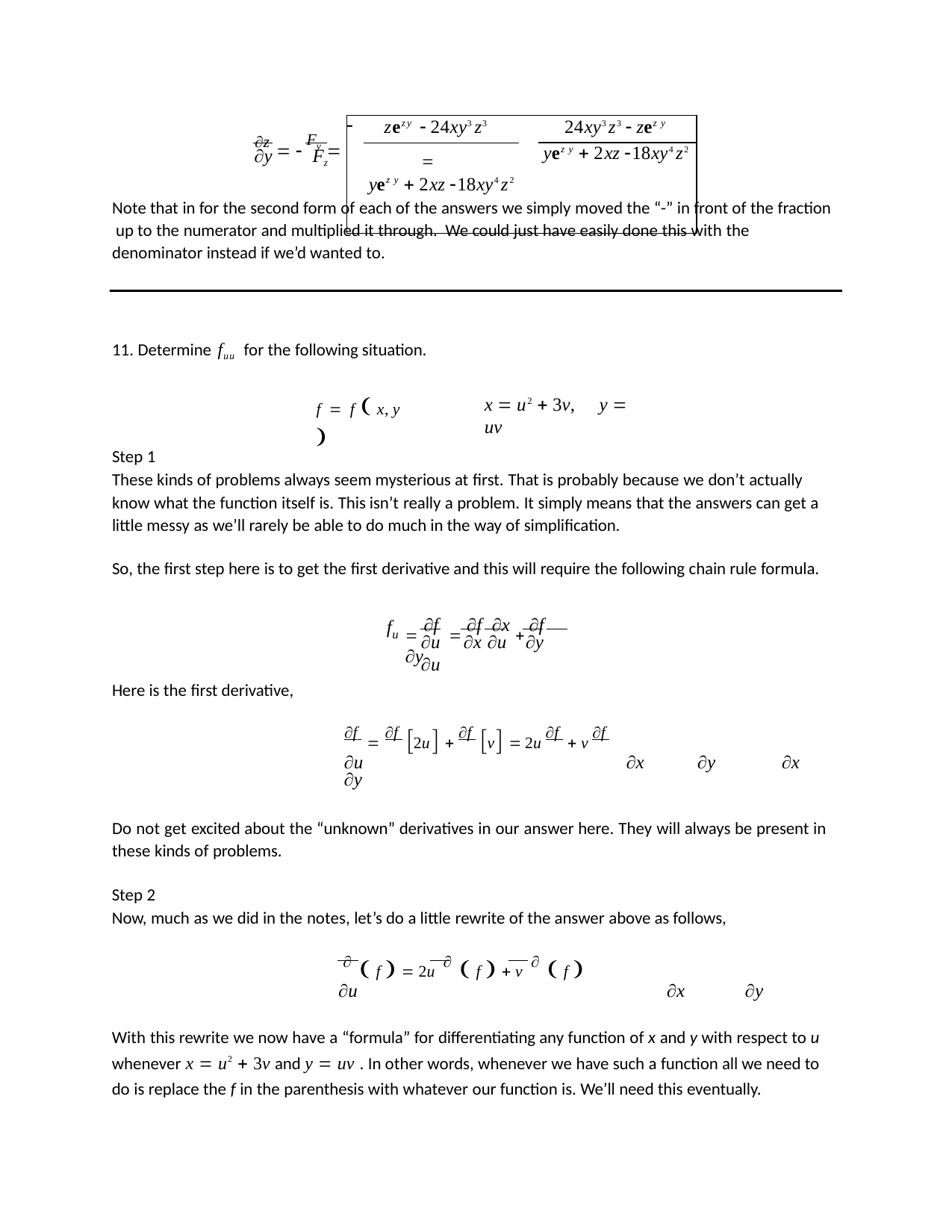

| zezy − 24xy3 z3 = yezy + 2xz −18xy4 z2 | 24xy3 z3 − zezy |
| --- | --- |
|  | yezy + 2xz −18xy4 z2 |
∂z = − Fy =
∂y	Fz

Note that in for the second form of each of the answers we simply moved the “-” in front of the fraction  up to the numerator and multiplied it through. We could just have easily done this with the  denominator instead if we’d wanted to.

11. Determine fuu  for the following situation.
f  =  f ( x, y )
x = u2  + 3v,	y = uv
Step 1
These kinds of problems always seem mysterious at first. That is probably because we don’t actually  know what the function itself is. This isn’t really a problem. It simply means that the answers can get a  little messy as we’ll rarely be able to do much in the way of simplification.

So, the first step here is to get the first derivative and this will require the following chain rule formula.
= ∂f = ∂f ∂x + ∂f ∂y
f
u
∂u	∂x ∂u	∂y ∂u

Here is the first derivative,

∂f  = ∂f  [2u] + ∂f  [v] = 2u ∂f  + v ∂f
∂u	∂x	∂y	∂x	∂y

Do not get excited about the “unknown” derivatives in our answer here. They will always be present in  these kinds of problems.

Step 2
Now, much as we did in the notes, let’s do a little rewrite of the answer above as follows,

∂  ( f ) = 2u  ∂  ( f ) + v  ∂  ( f )
∂u	∂x	∂y
With this rewrite we now have a “formula” for differentiating any function of x and y with respect to u  whenever x = u2 + 3v and y = uv . In other words, whenever we have such a function all we need to  do is replace the f in the parenthesis with whatever our function is. We’ll need this eventually.